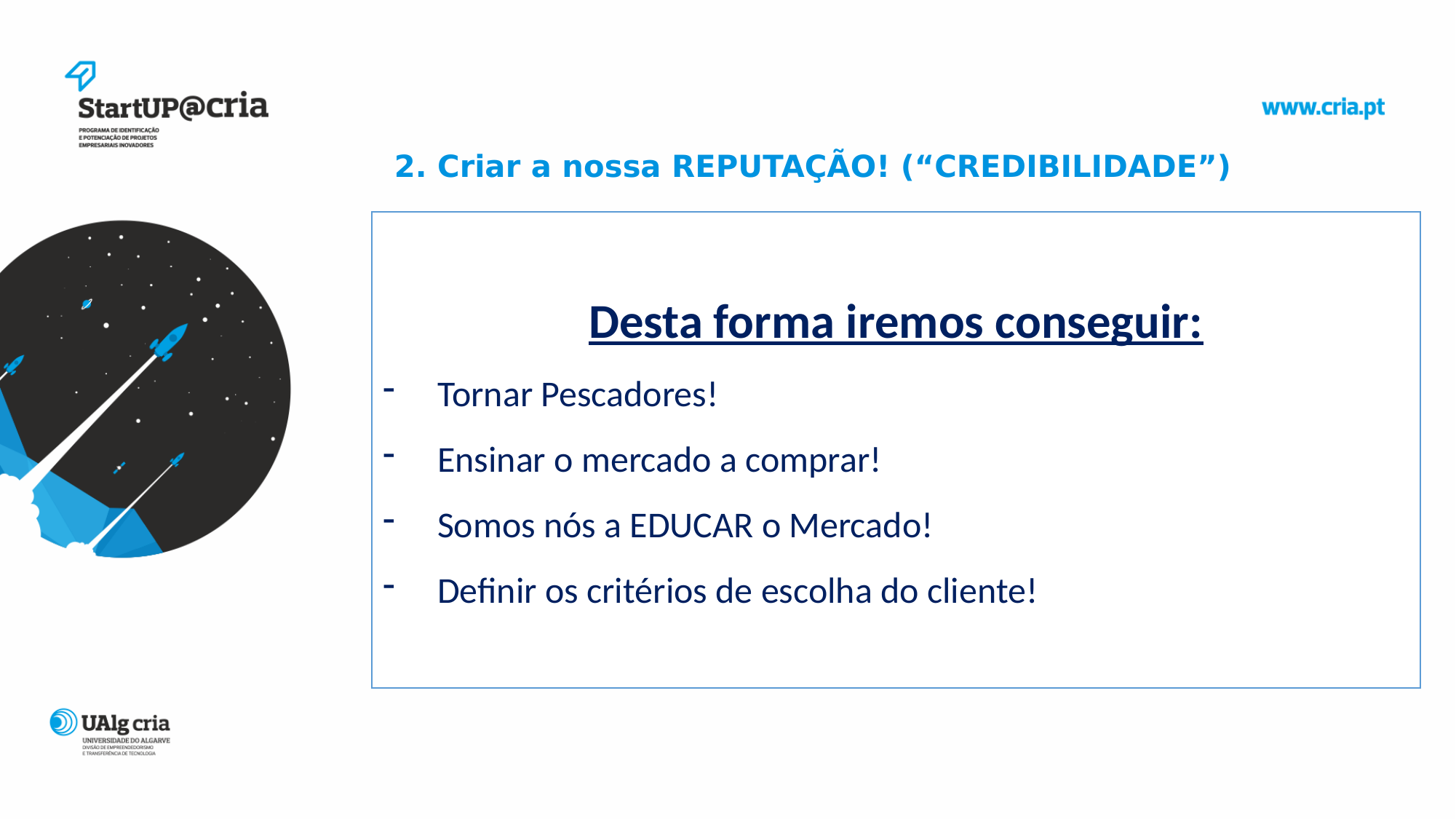

2. Criar a nossa REPUTAÇÃO! (“CREDIBILIDADE”)
Desta forma iremos conseguir:
Tornar Pescadores!
Ensinar o mercado a comprar!
Somos nós a EDUCAR o Mercado!
Definir os critérios de escolha do cliente!